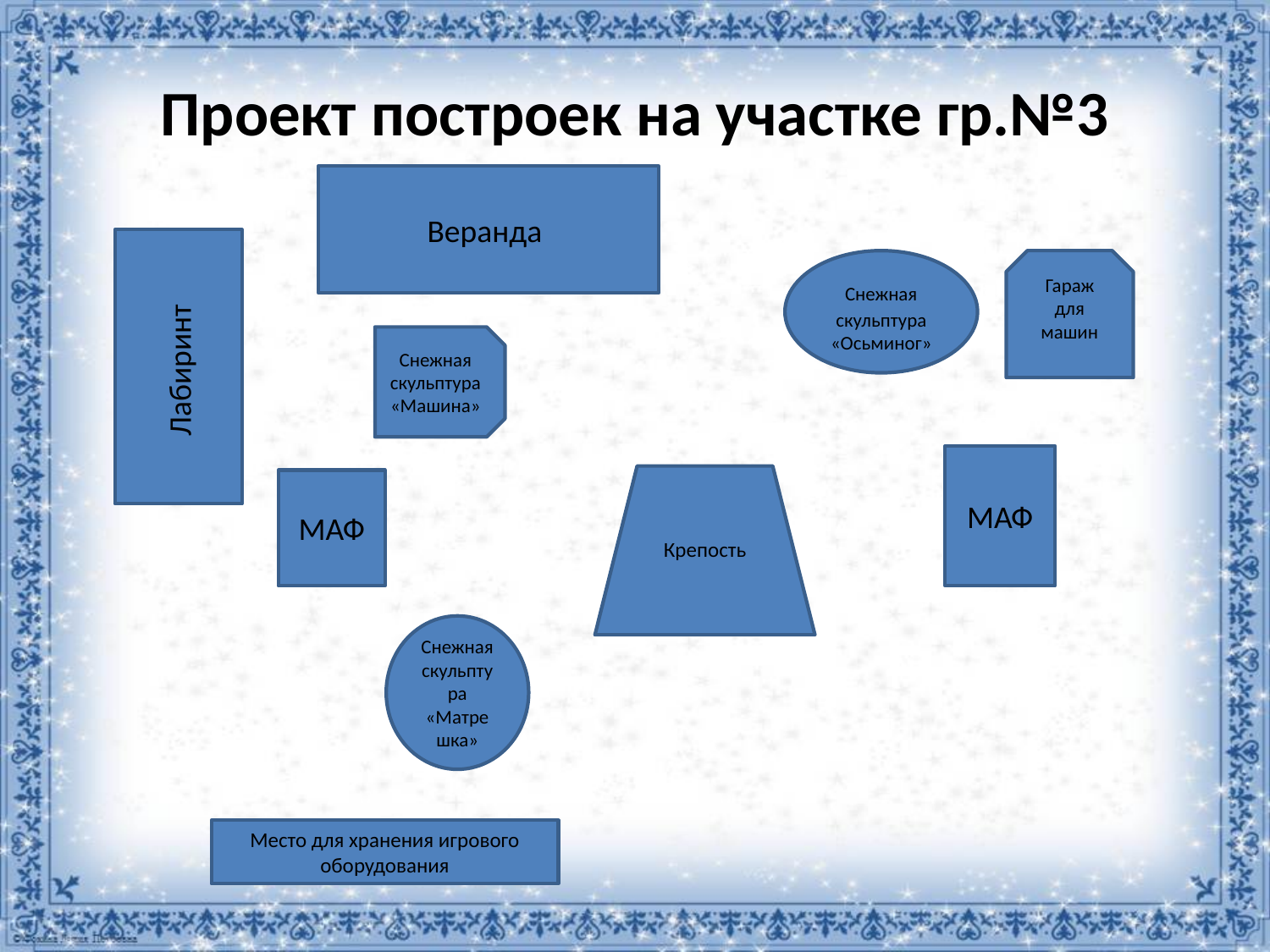

# Проект построек на участке гр.№3
Веранда
Лабиринт
Снежная скульптура «Осьминог»
Гараж для машин

Снежная скульптура «Машина»
МАФ
Крепость

МАФ
Снежная скульптура «Матрешка»
Место для хранения игрового оборудования